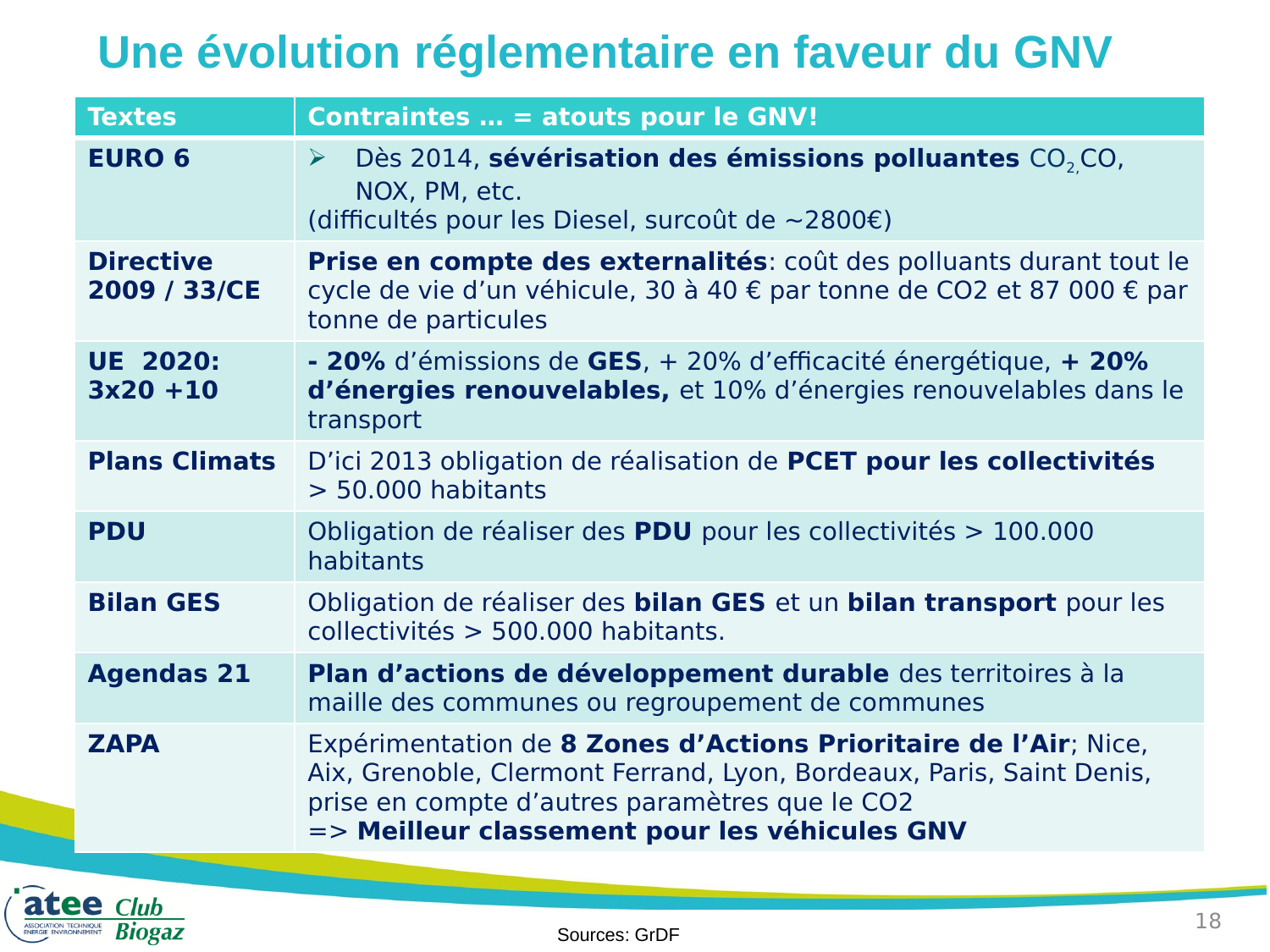

# Une évolution réglementaire en faveur du GNV
| Textes | Contraintes … = atouts pour le GNV! |
| --- | --- |
| EURO 6 | Dès 2014, sévérisation des émissions polluantes CO2,CO, NOX, PM, etc. (difficultés pour les Diesel, surcoût de ~2800€) |
| Directive 2009 / 33/CE | Prise en compte des externalités: coût des polluants durant tout le cycle de vie d’un véhicule, 30 à 40 € par tonne de CO2 et 87 000 € par tonne de particules |
| UE 2020: 3x20 +10 | - 20% d’émissions de GES, + 20% d’efficacité énergétique, + 20% d’énergies renouvelables, et 10% d’énergies renouvelables dans le transport |
| Plans Climats | D’ici 2013 obligation de réalisation de PCET pour les collectivités > 50.000 habitants |
| PDU | Obligation de réaliser des PDU pour les collectivités > 100.000 habitants |
| Bilan GES | Obligation de réaliser des bilan GES et un bilan transport pour les collectivités > 500.000 habitants. |
| Agendas 21 | Plan d’actions de développement durable des territoires à la maille des communes ou regroupement de communes |
| ZAPA | Expérimentation de 8 Zones d’Actions Prioritaire de l’Air; Nice, Aix, Grenoble, Clermont Ferrand, Lyon, Bordeaux, Paris, Saint Denis, prise en compte d’autres paramètres que le CO2 => Meilleur classement pour les véhicules GNV |
Sources: GrDF